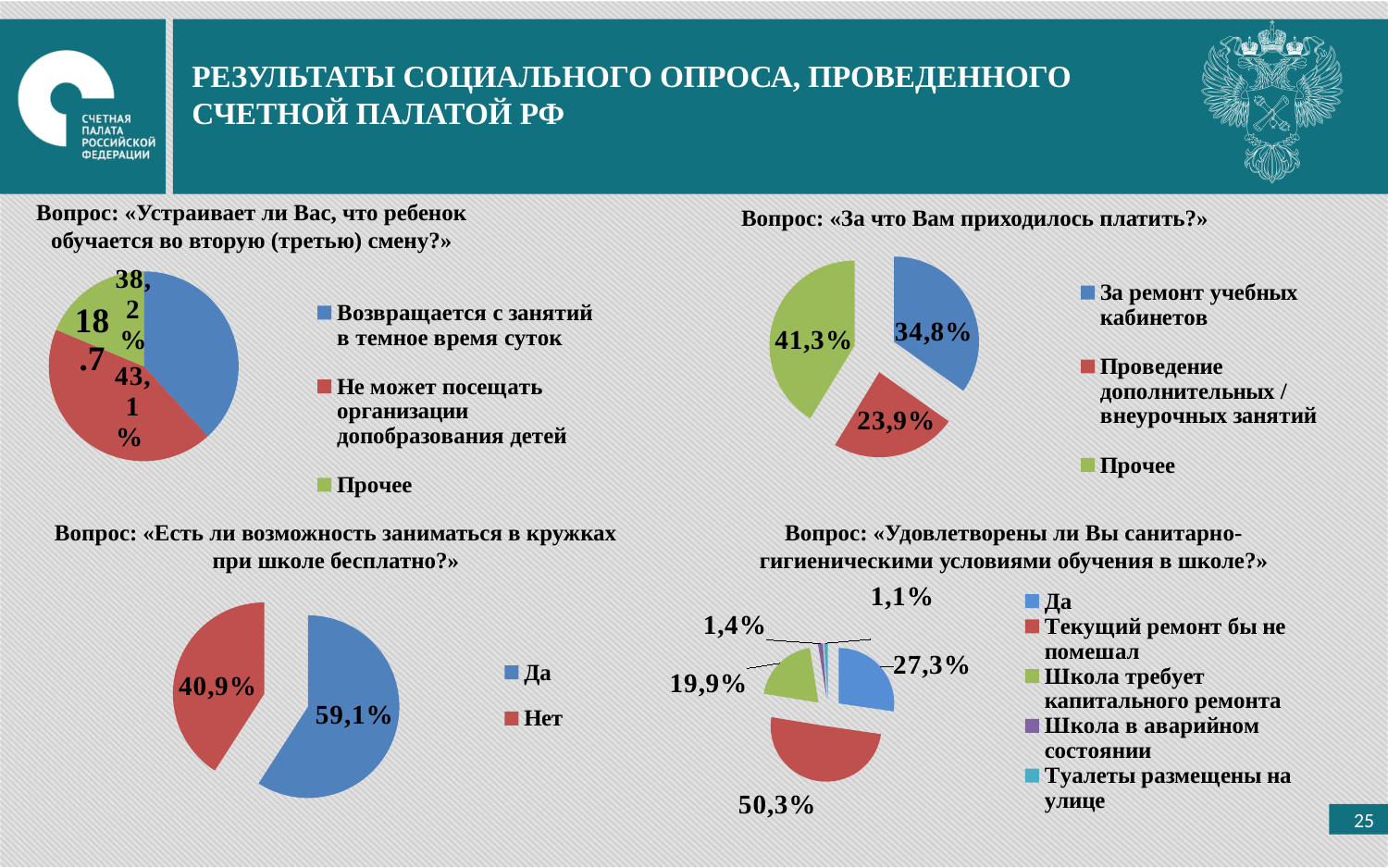

РЕЗУЛЬТАТЫ СОЦИАЛЬНОГО ОПРОСА, ПРОВЕДЕННОГО СЧЕТНОЙ ПАЛАТОЙ РФ
Вопрос: «Устраивает ли Вас, что ребенок обучается во вторую (третью) смену?»
Вопрос: «За что Вам приходилось платить?»

### Chart

| Category | Продажи |
|---|---|
| Возвращается с занятий в темное время суток | 38.2 |
| Не может посещать организации допобразования детей | 43.1 |
| Прочее | 18.7 |

### Chart

| Category | Продажи |
|---|---|
| За ремонт учебных кабинетов | 34.8 |
| Проведение дополнительных / внеурочных занятий | 23.9 |
| Прочее | 41.3 |
Вопрос: «Есть ли возможность заниматься в кружках при школе бесплатно?»
Вопрос: «Удовлетворены ли Вы санитарно-гигиеническими условиями обучения в школе?»

### Chart

| Category | Столбец1 |
|---|---|
| Да | 27.3 |
| Текущий ремонт бы не помешал | 50.3 |
| Школа требует капитального ремонта | 19.9 |
| Школа в аварийном состоянии | 1.4 |
| Туалеты размещены на улице | 1.1 |

### Chart

| Category | Столбец1 |
|---|---|
| Да | 59.1 |
| Нет | 40.9 |